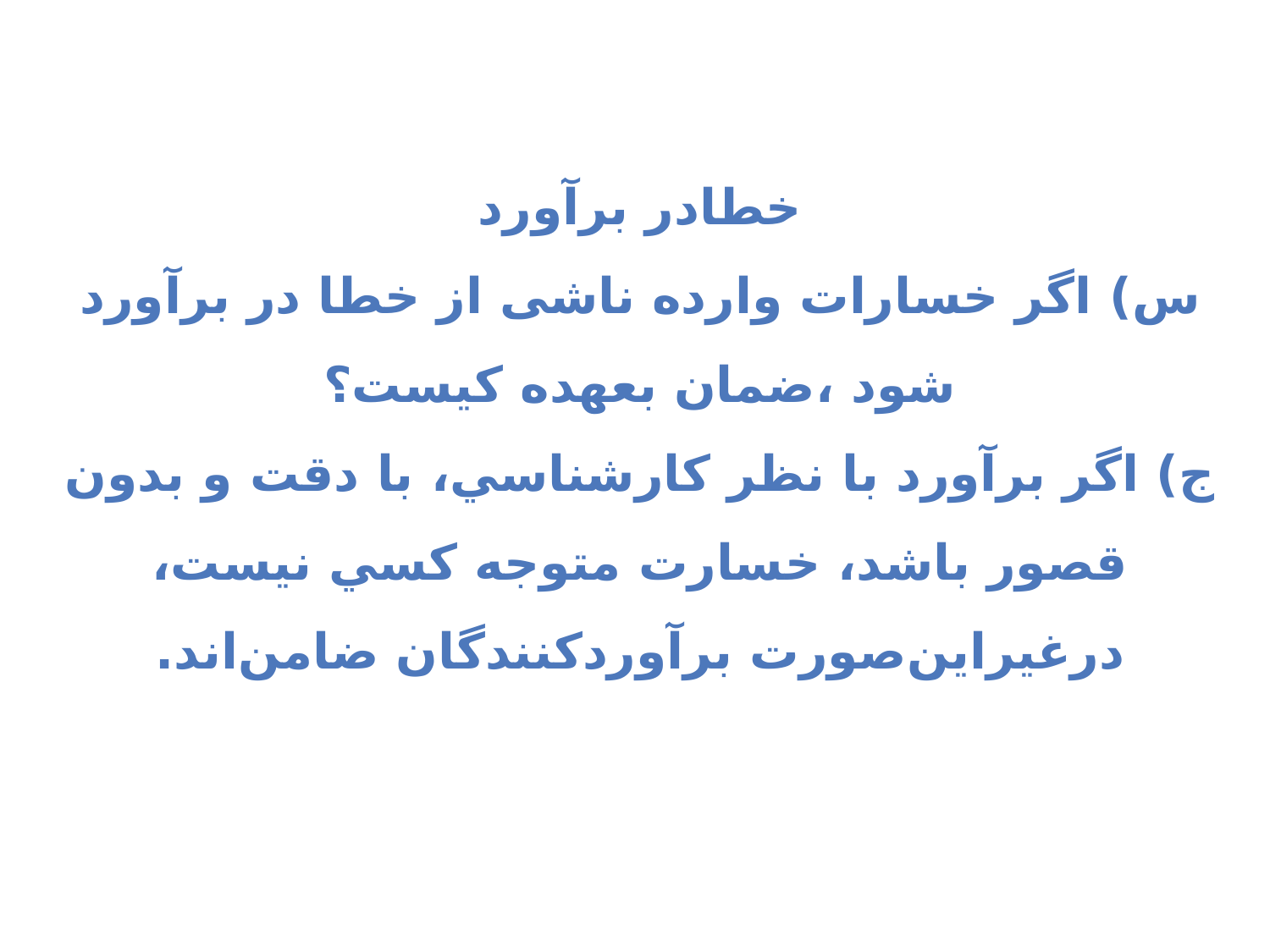

خطادر برآورد
س) اگر خسارات وارده ناشی از خطا در برآورد شود ،ضمان بعهده کیست؟
ج) اگر برآورد با نظر كارشناسي، با دقت و بدون قصور باشد، خسارت متوجه كسي نيست، درغيراين‌صورت برآوردكنندگان ضامن‌اند.